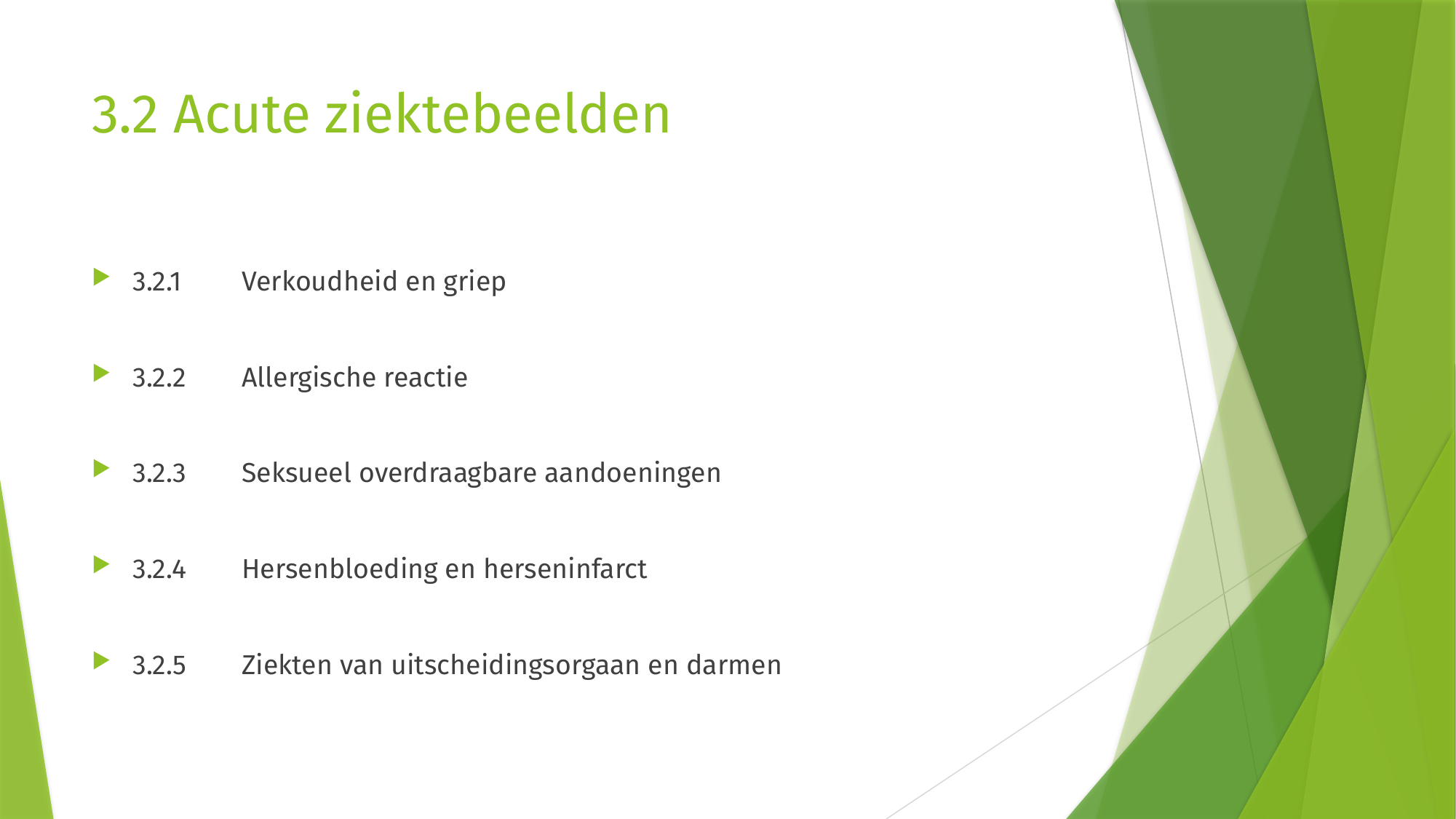

# 3.2 Acute ziektebeelden
3.2.1	Verkoudheid en griep

3.2.2	Allergische reactie

3.2.3	Seksueel overdraagbare aandoeningen

3.2.4	Hersenbloeding en herseninfarct

3.2.5	Ziekten van uitscheidingsorgaan en darmen